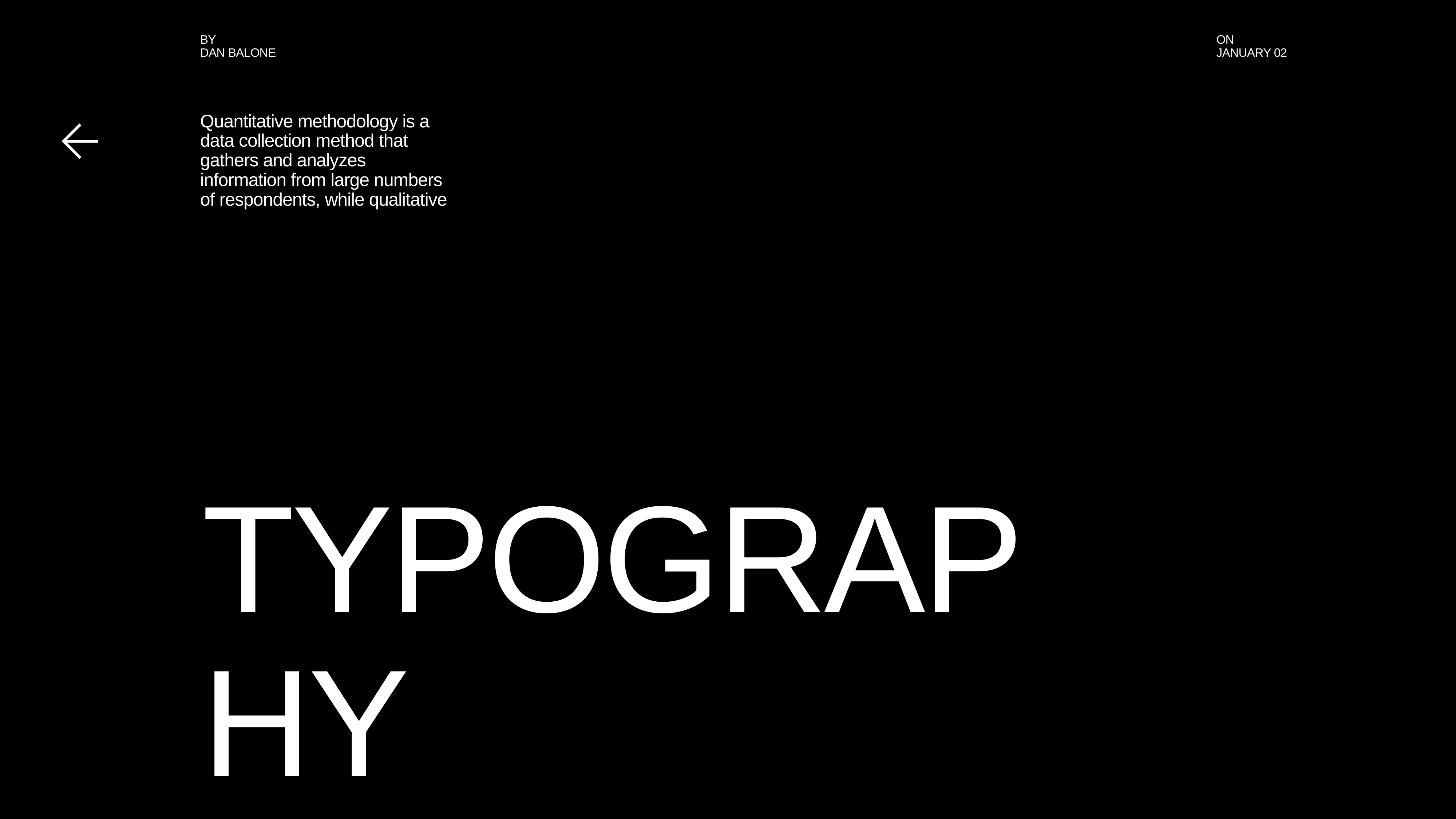

BY
DAN BALONE
ON
JANUARY 02
Quantitative methodology is a data collection method that gathers and analyzes information from large numbers of respondents, while qualitative
TYPOGRAPHY